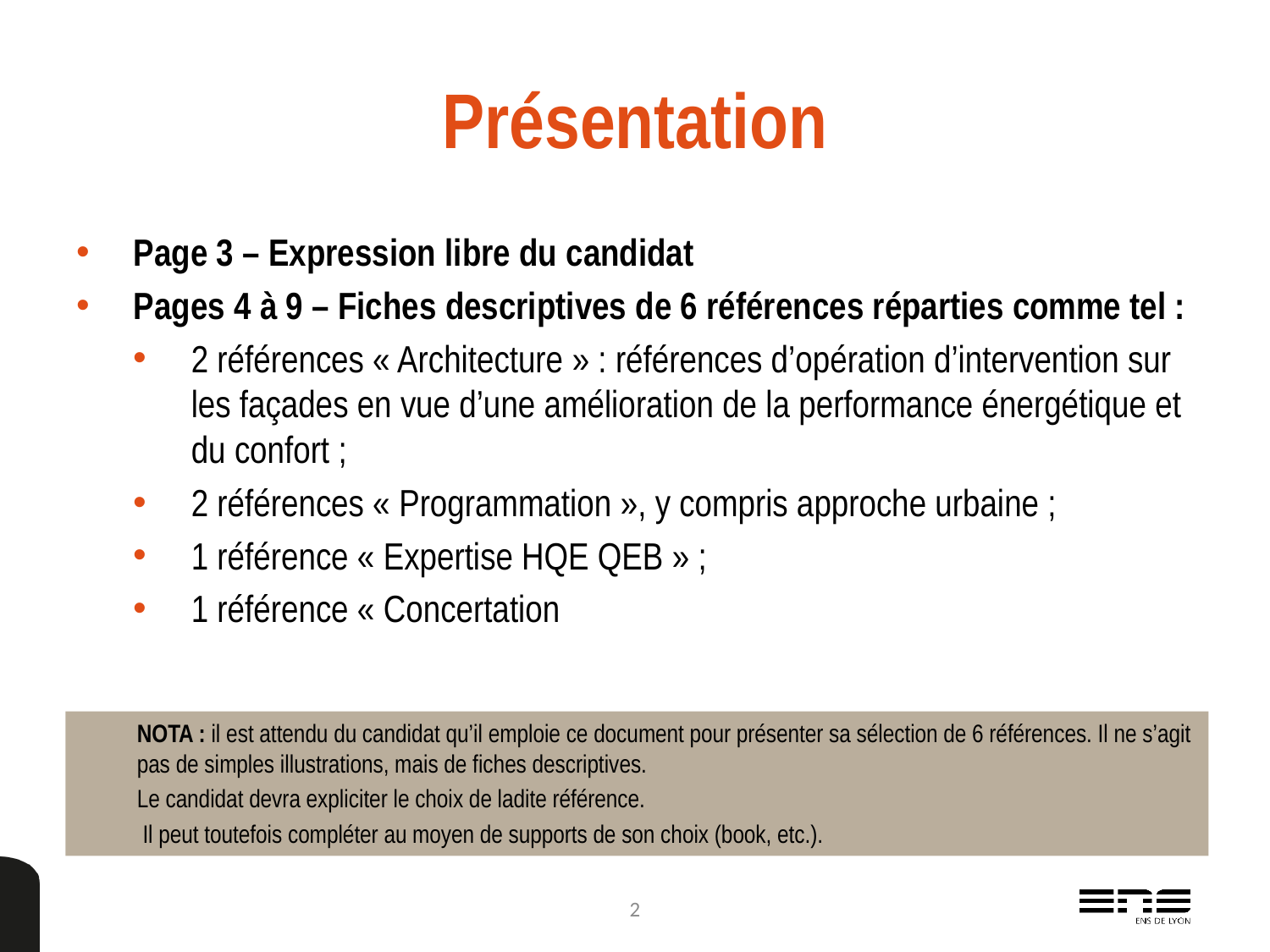

# Présentation
Page 3 – Expression libre du candidat
Pages 4 à 9 – Fiches descriptives de 6 références réparties comme tel :
2 références « Architecture » : références d’opération d’intervention sur les façades en vue d’une amélioration de la performance énergétique et du confort ;
2 références « Programmation », y compris approche urbaine ;
1 référence « Expertise HQE QEB » ;
1 référence « Concertation

NOTA : il est attendu du candidat qu’il emploie ce document pour présenter sa sélection de 6 références. Il ne s’agit pas de simples illustrations, mais de fiches descriptives.
Le candidat devra expliciter le choix de ladite référence.
 Il peut toutefois compléter au moyen de supports de son choix (book, etc.).
2